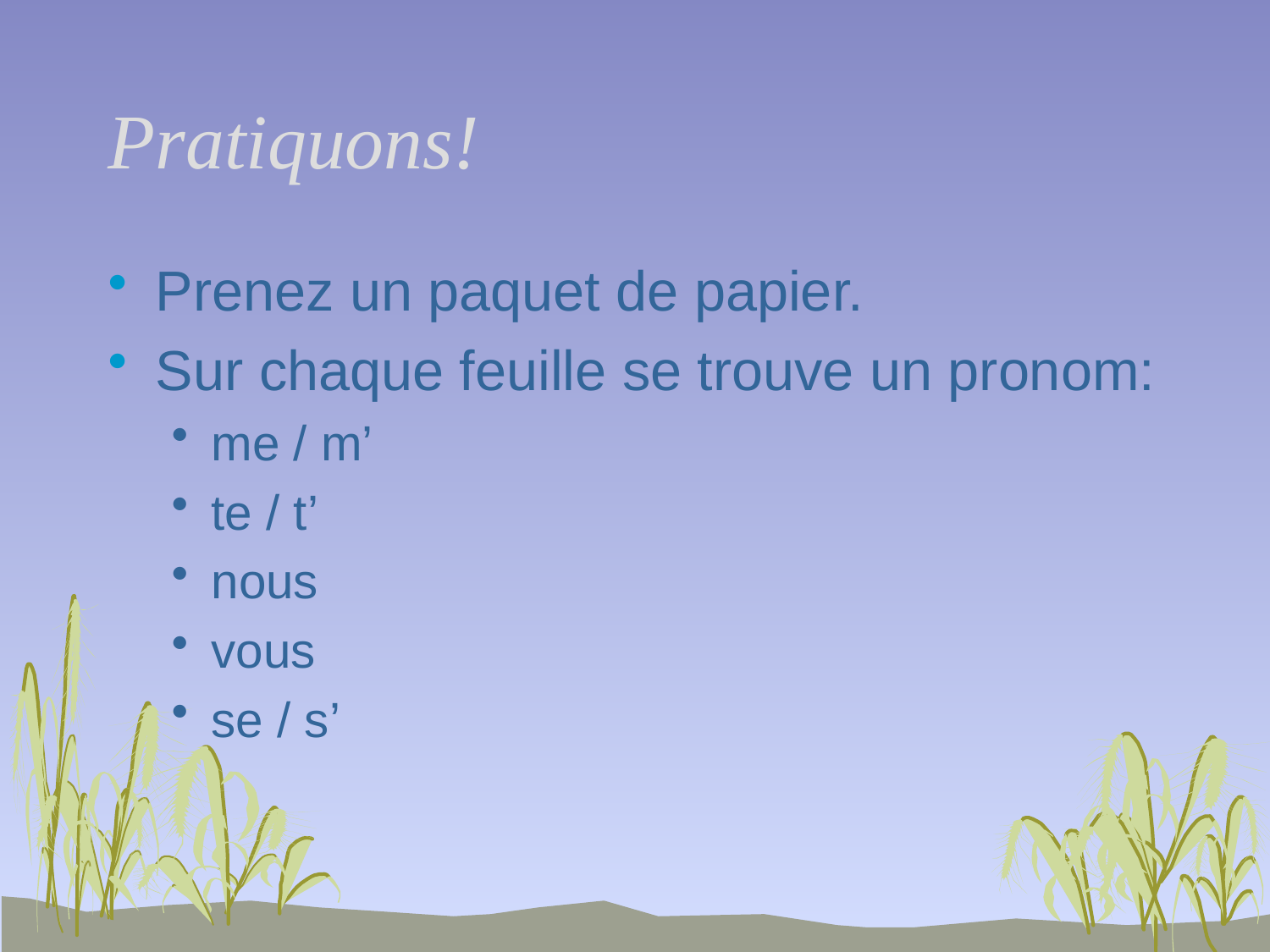

# Pratiquons!
Prenez un paquet de papier.
Sur chaque feuille se trouve un pronom:
me / m’
te / t’
nous
vous
se / s’